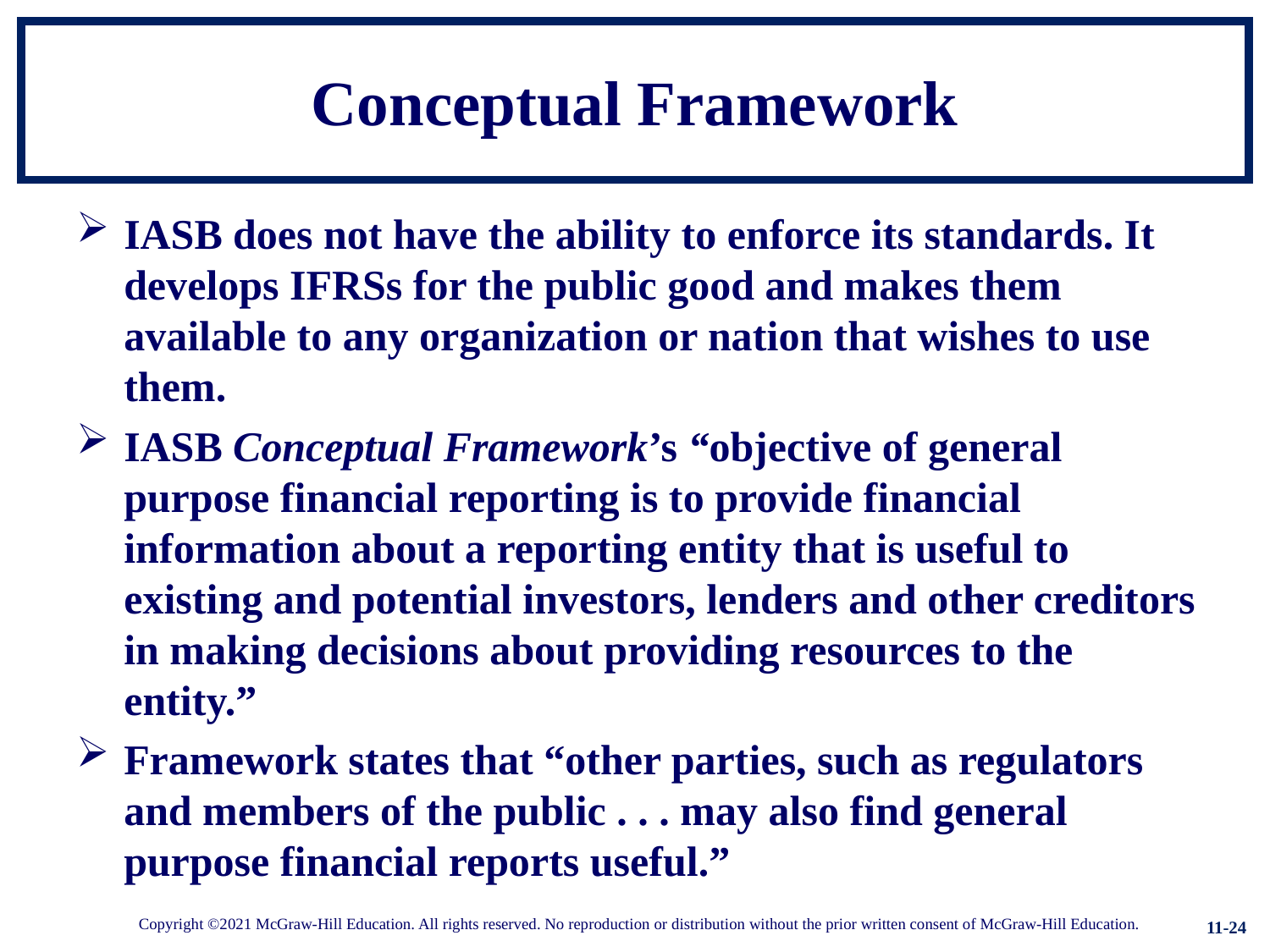

# Conceptual Framework
IASB does not have the ability to enforce its standards. It develops IFRSs for the public good and makes them available to any organization or nation that wishes to use them.
IASB Conceptual Framework’s “objective of general purpose financial reporting is to provide financial information about a reporting entity that is useful to existing and potential investors, lenders and other creditors in making decisions about providing resources to the entity.”
Framework states that “other parties, such as regulators and members of the public . . . may also find general purpose financial reports useful.”
11-24
Copyright ©2021 McGraw-Hill Education. All rights reserved. No reproduction or distribution without the prior written consent of McGraw-Hill Education.